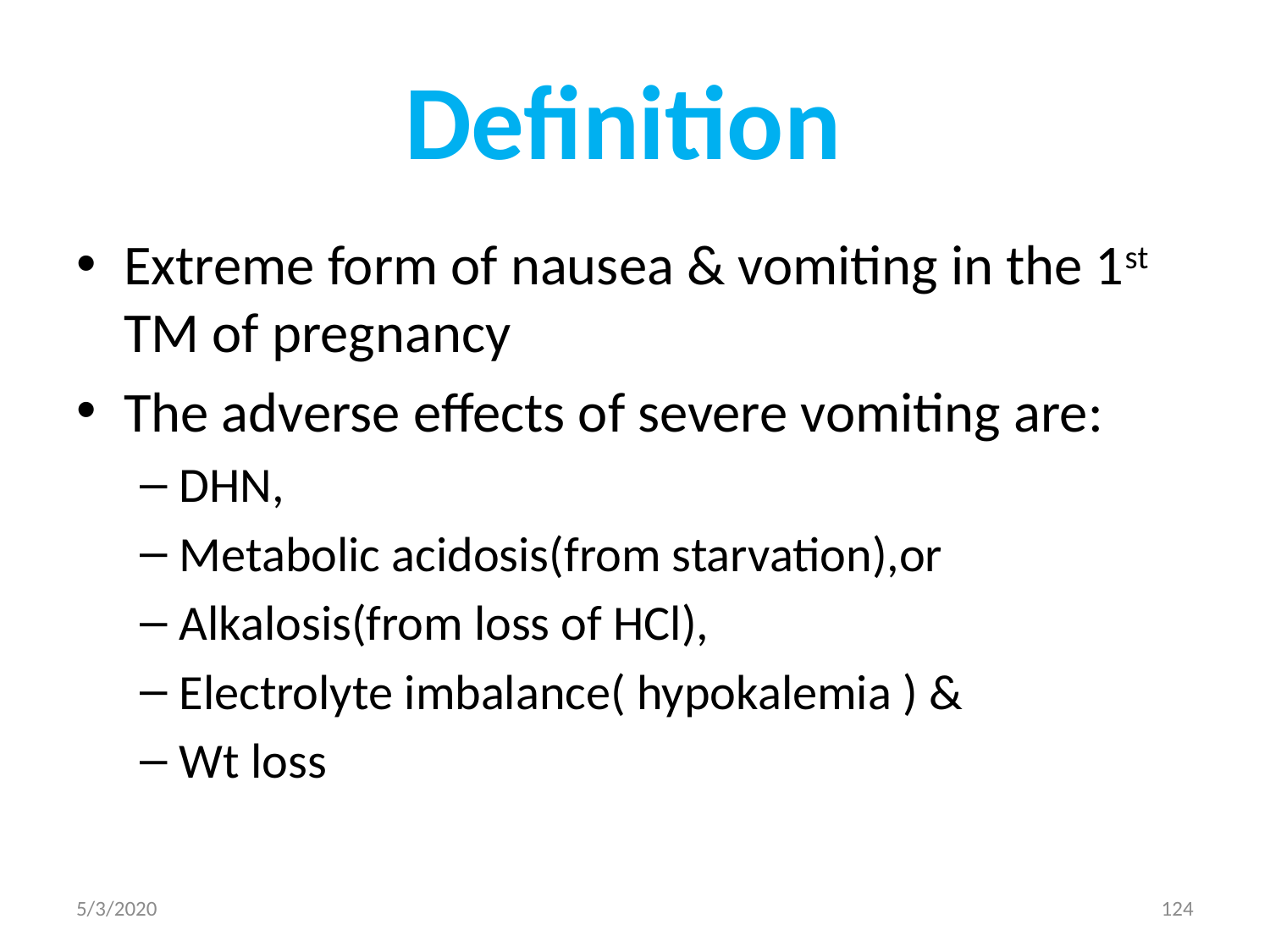

# Definition
Extreme form of nausea & vomiting in the 1st TM of pregnancy
The adverse effects of severe vomiting are:
DHN,
Metabolic acidosis(from starvation),or
Alkalosis(from loss of HCl),
Electrolyte imbalance( hypokalemia ) &
Wt loss
5/3/2020
124